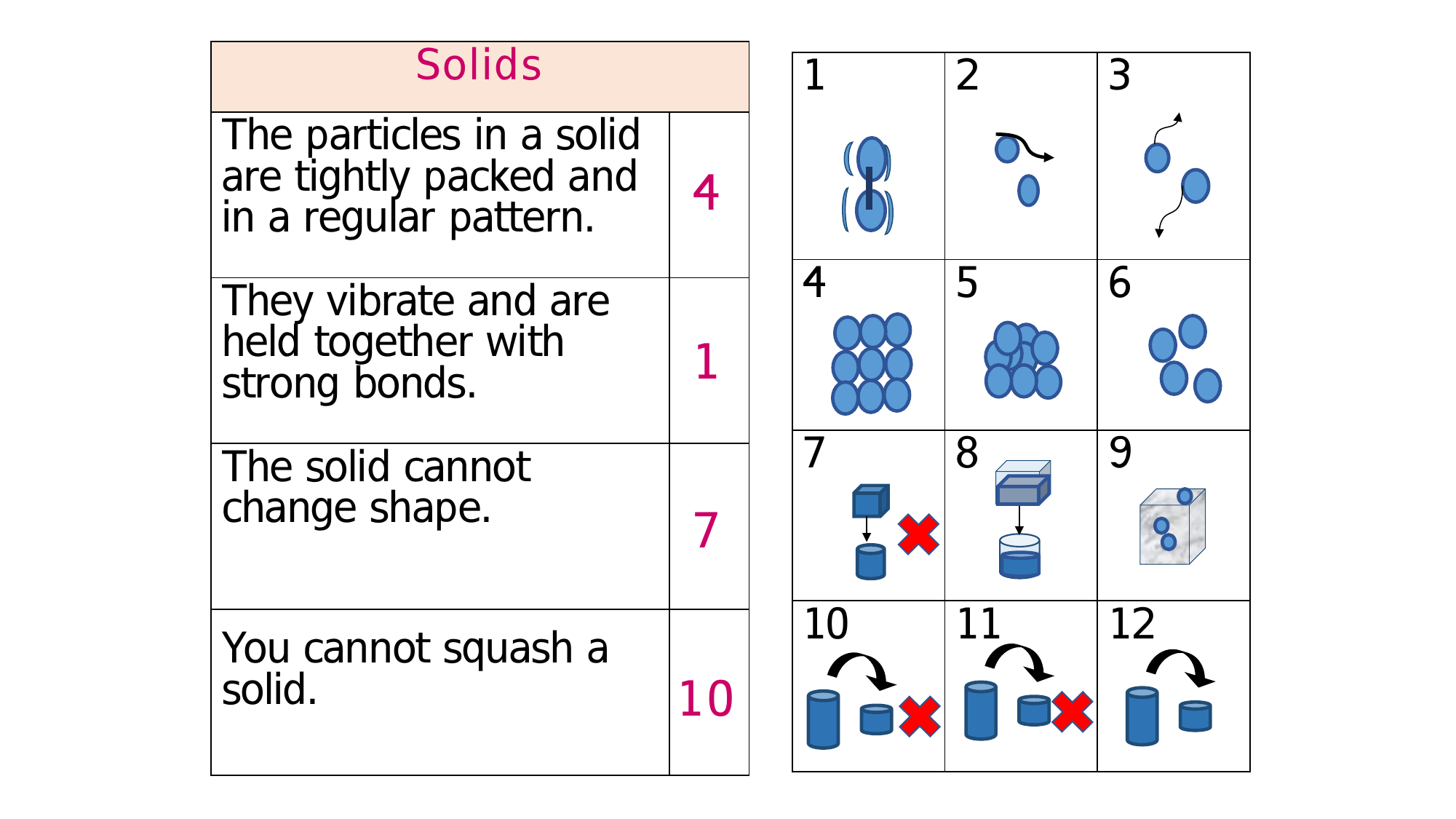

| Solids |  |
| --- | --- |
| The particles in a solid are tightly packed and in a regular pattern. |  |
| They vibrate and are held together with strong bonds. |  |
| The solid cannot change shape. |  |
| You cannot squash a solid. |  |
| 1 | 2 | 3 |
| --- | --- | --- |
| 4 | 5 | 6 |
| 7 | 8 | 9 |
| 10 | 11 | 12 |

4
1

7
10